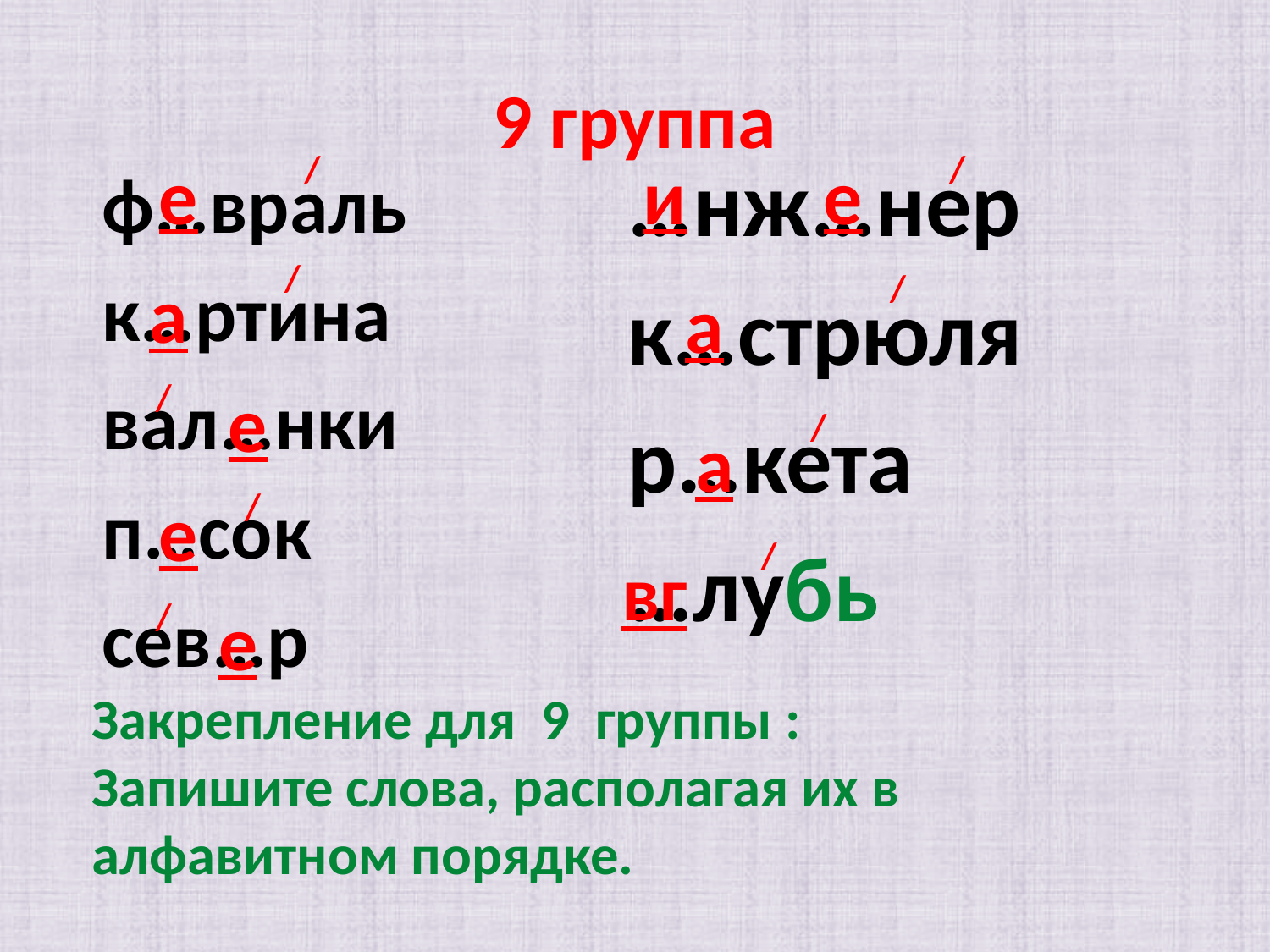

# 9 группа
/
…нж…нер
к…стрюля
р…кета
…лубь

/
ф…враль
к…ртина
вал…нки
п…сок
сев…р

е
и
е
/
/
а
а
/
е
/
а
/
е
/
вг
/
е
Закрепление для  9  группы :
Запишите слова, располагая их в алфавитном порядке.